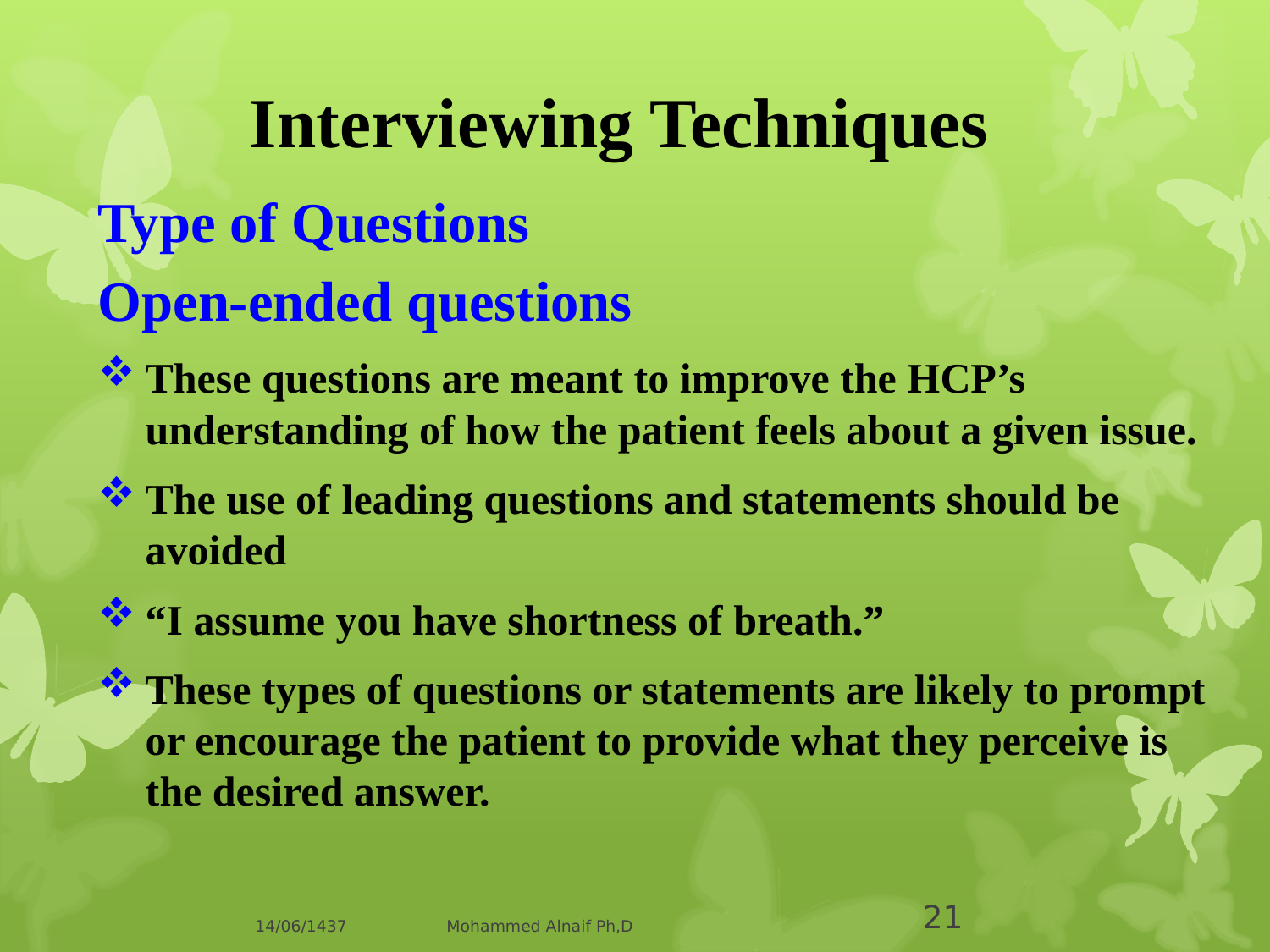

# Interviewing Techniques
Type of Questions
Open-ended questions
These questions are meant to improve the HCP’s understanding of how the patient feels about a given issue.
The use of leading questions and statements should be avoided
“I assume you have shortness of breath.”
These types of questions or statements are likely to prompt or encourage the patient to provide what they perceive is the desired answer.
14/06/1437
Mohammed Alnaif Ph,D
21